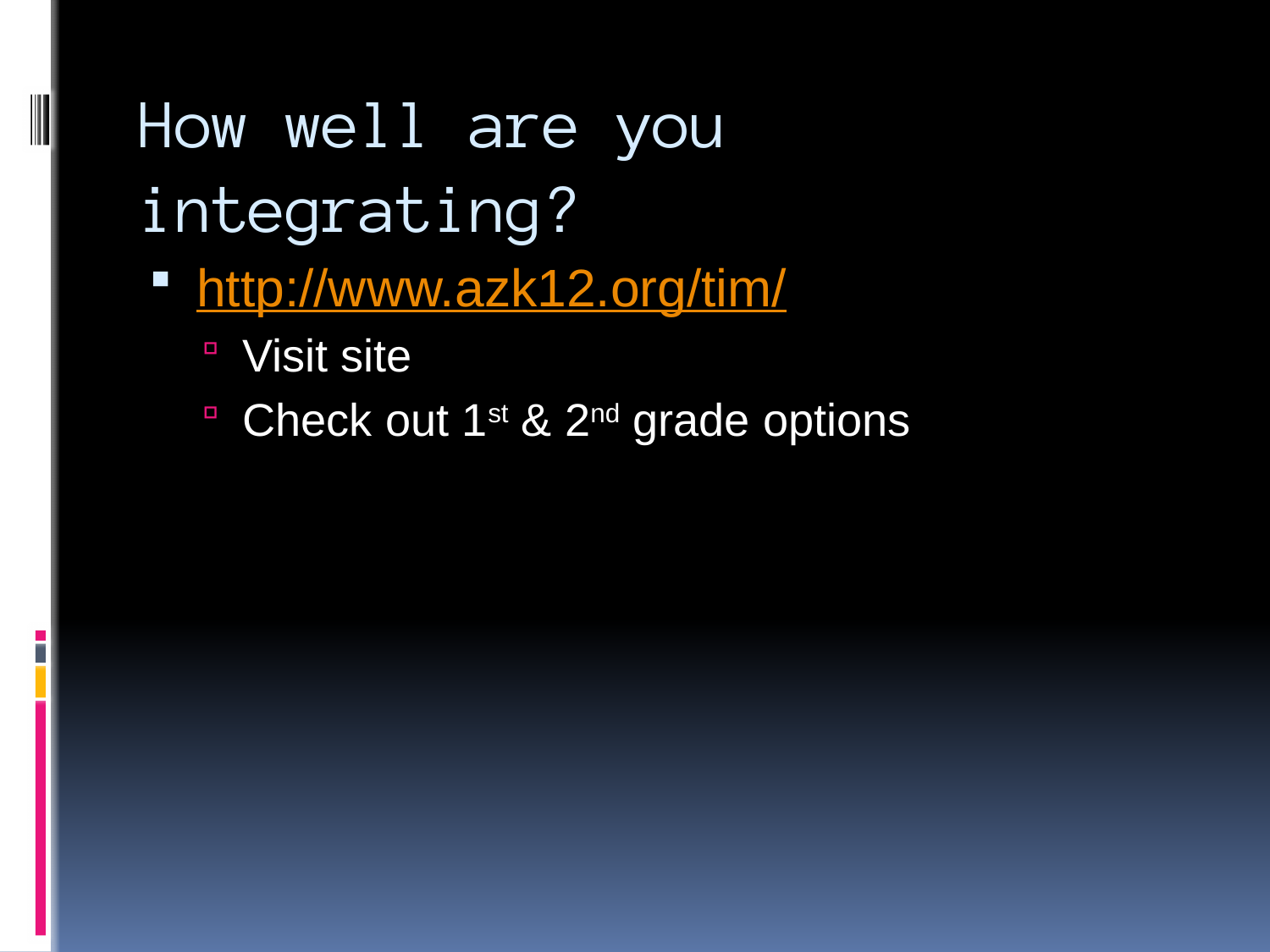

# How well are you integrating?
http://www.azk12.org/tim/
Visit site
Check out 1st & 2nd grade options